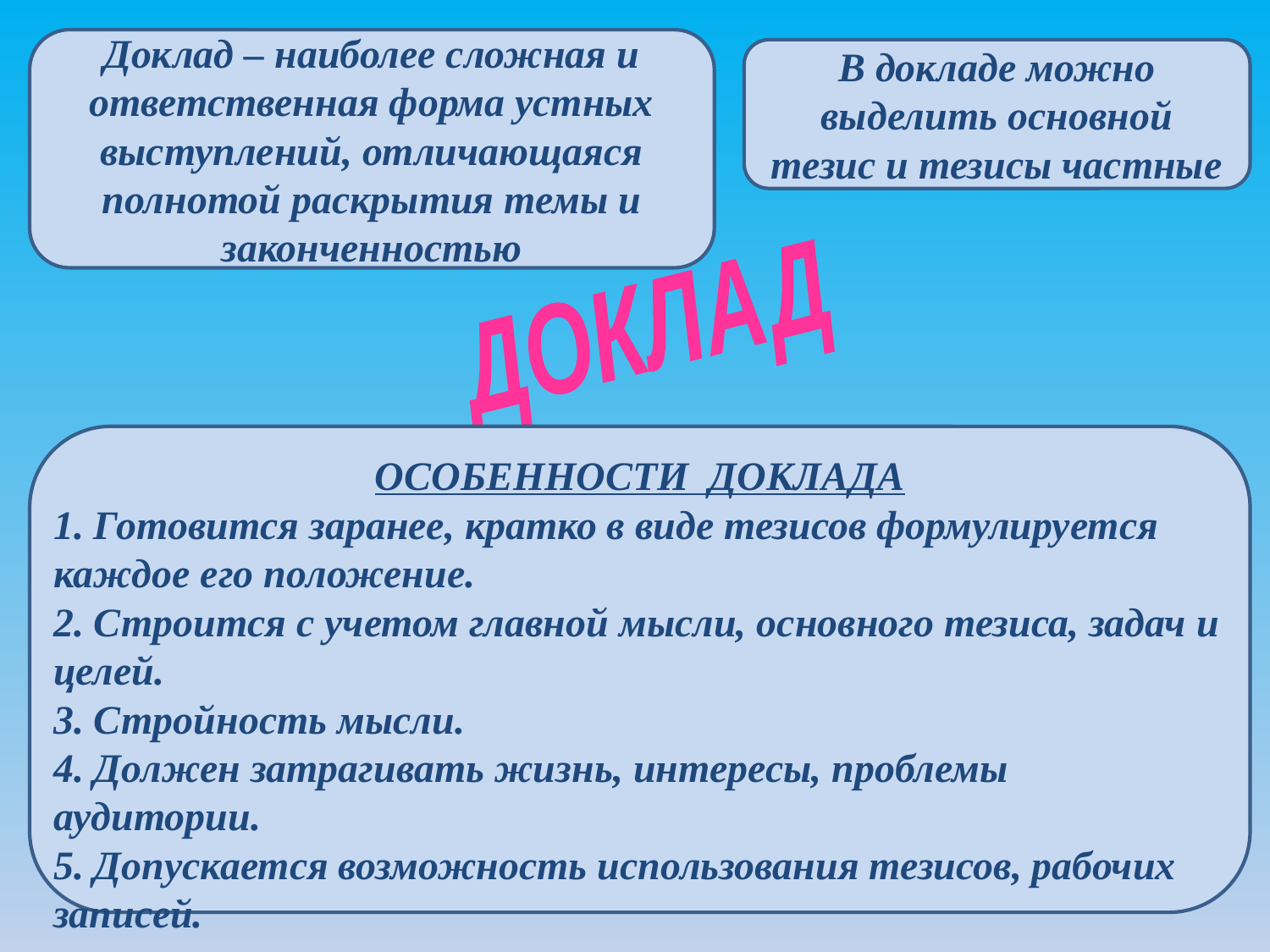

Доклад – наиболее сложная и ответственная форма устных выступлений, отличающаяся полнотой раскрытия темы и законченностью
В докладе можно выделить основной тезис и тезисы частные
ДОКЛАД
ОСОБЕННОСТИ  ДОКЛАДА
1. Готовится заранее, кратко в виде тезисов формулируется каждое его положение.
2. Строится с учетом главной мысли, основного тезиса, задач и целей.
3. Стройность мысли.
4. Должен затрагивать жизнь, интересы, проблемы аудитории.
5. Допускается возможность использования тезисов, рабочих записей.